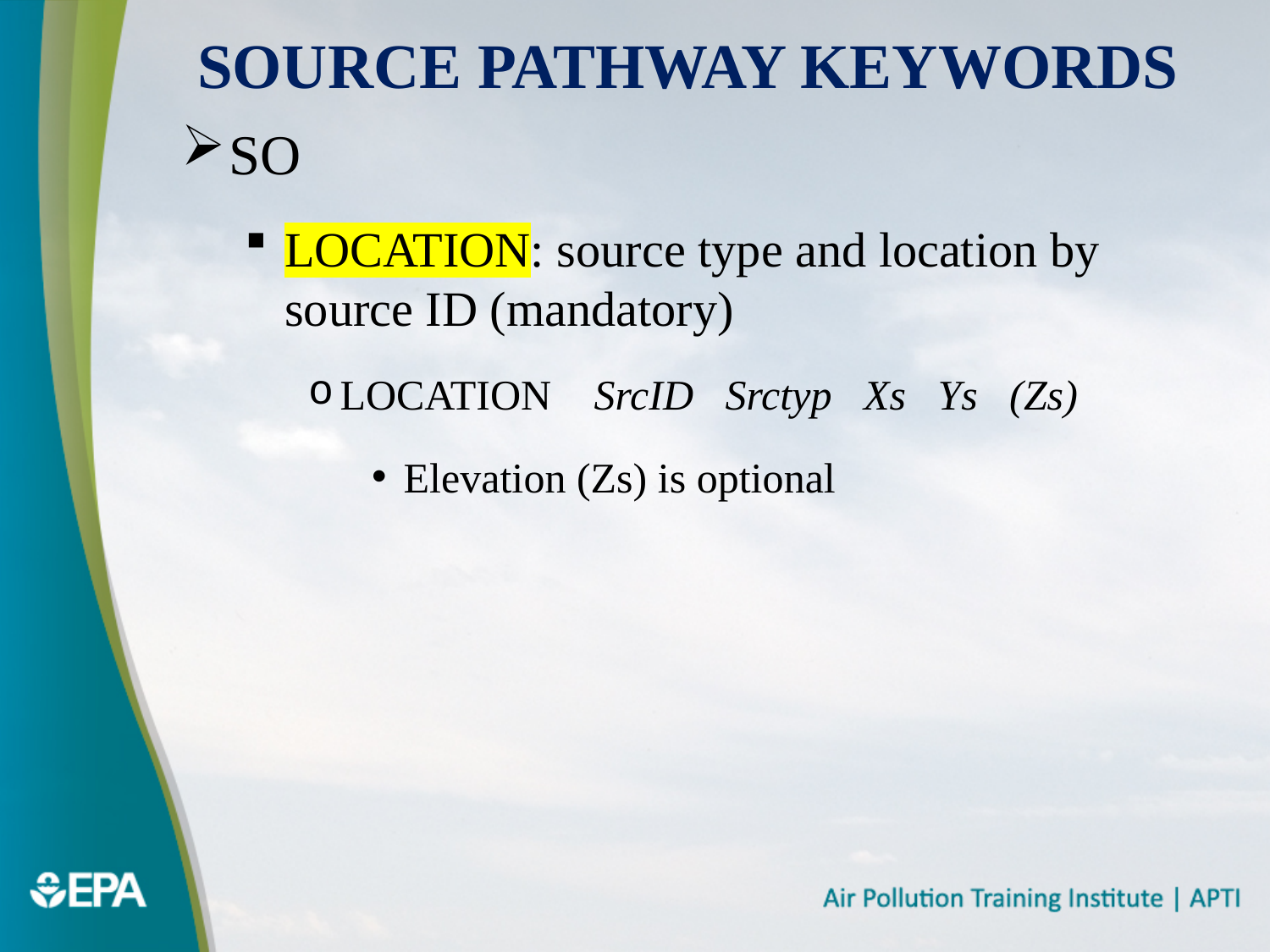

# Source Pathway Keywords
SO
LOCATION: source type and location by source ID (mandatory)
LOCATION	SrcID   Srctyp   Xs   Ys   (Zs)
Elevation (Zs) is optional